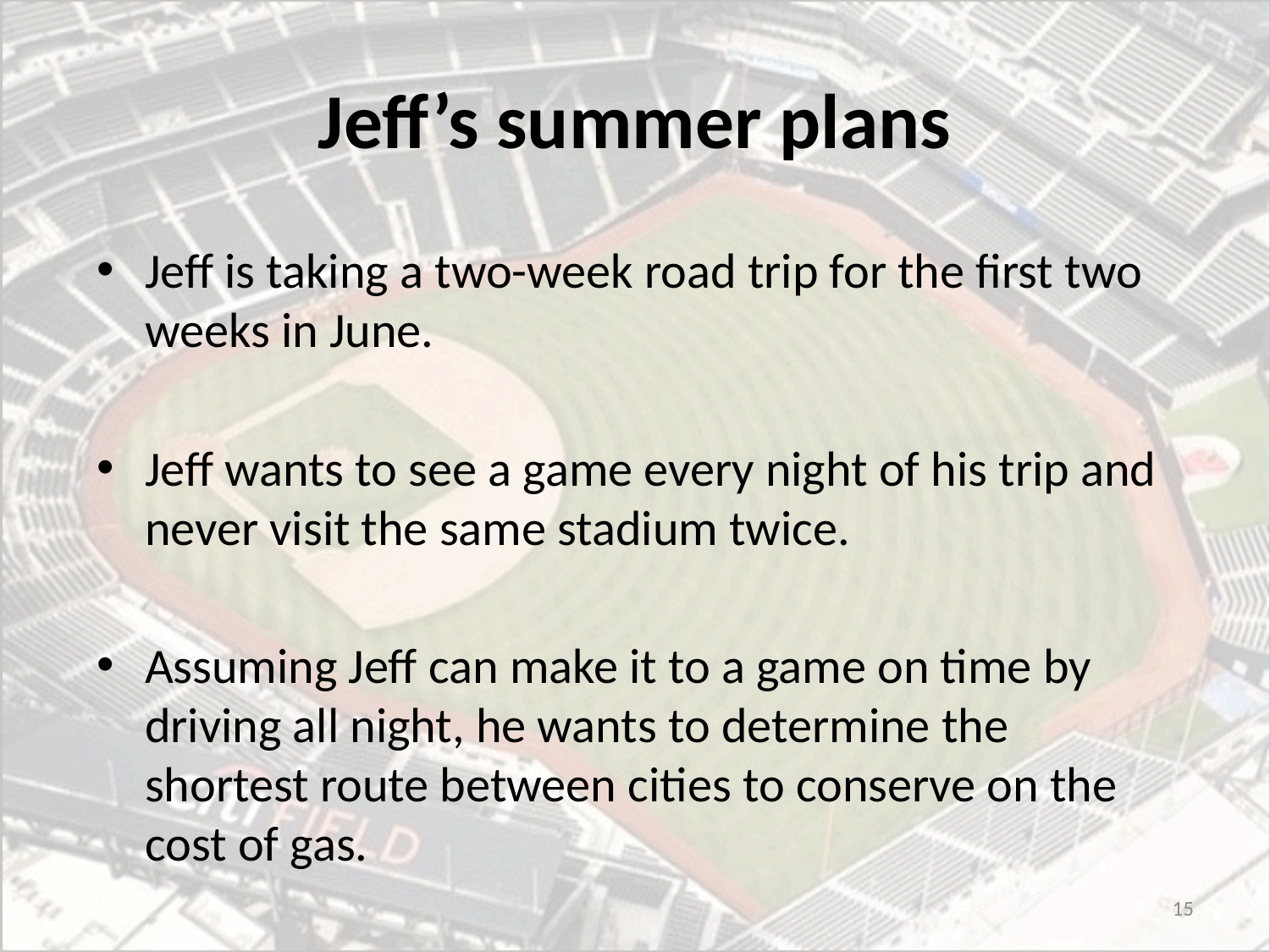

# Jeff’s summer plans
Jeff is taking a two-week road trip for the first two weeks in June.

Jeff wants to see a game every night of his trip and never visit the same stadium twice.

Assuming Jeff can make it to a game on time by driving all night, he wants to determine the shortest route between cities to conserve on the cost of gas.

15